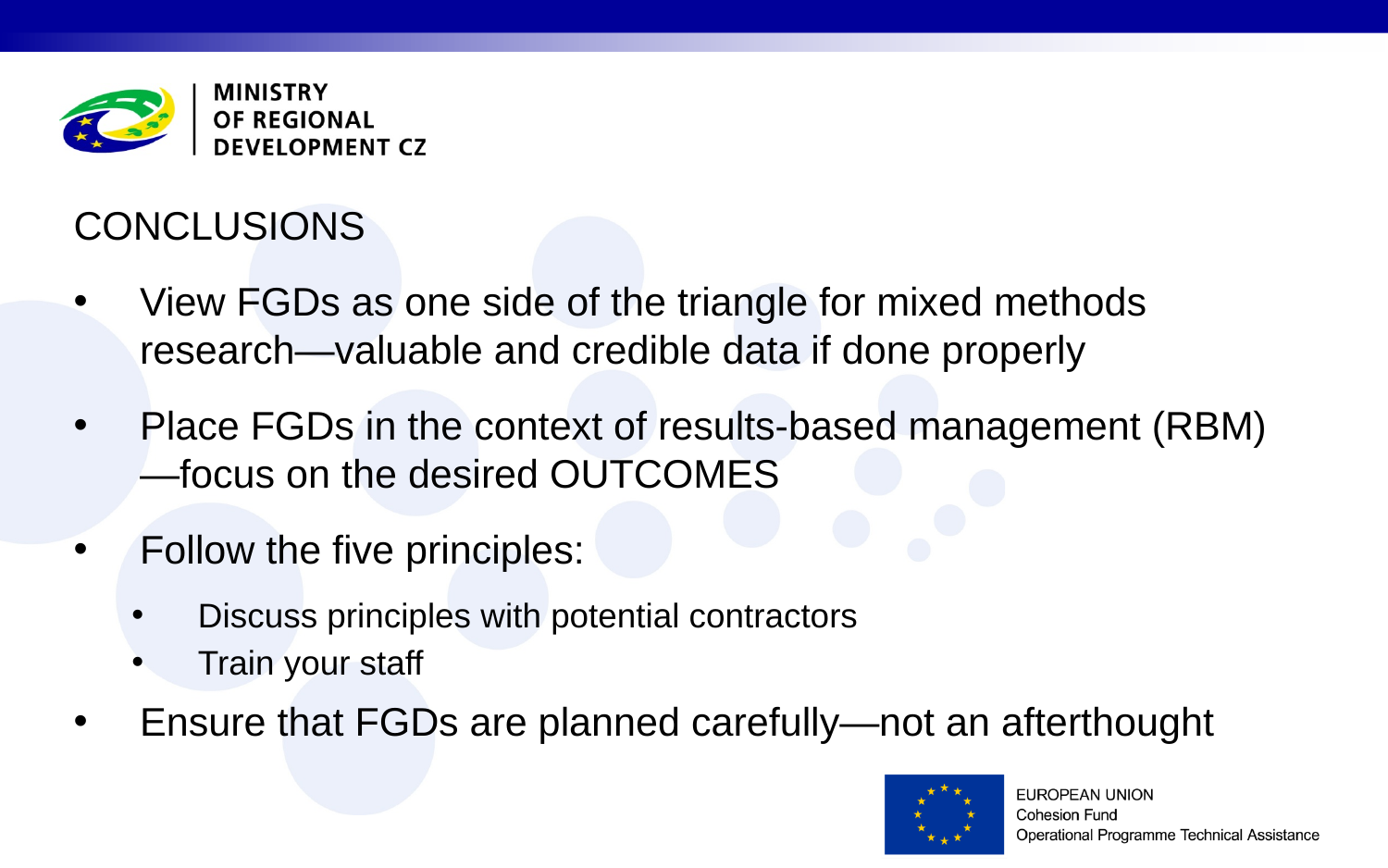

CONCLUSIONS
View FGDs as one side of the triangle for mixed methods research—valuable and credible data if done properly
Place FGDs in the context of results-based management (RBM)—focus on the desired OUTCOMES
Follow the five principles:
Discuss principles with potential contractors
Train your staff
Ensure that FGDs are planned carefully—not an afterthought